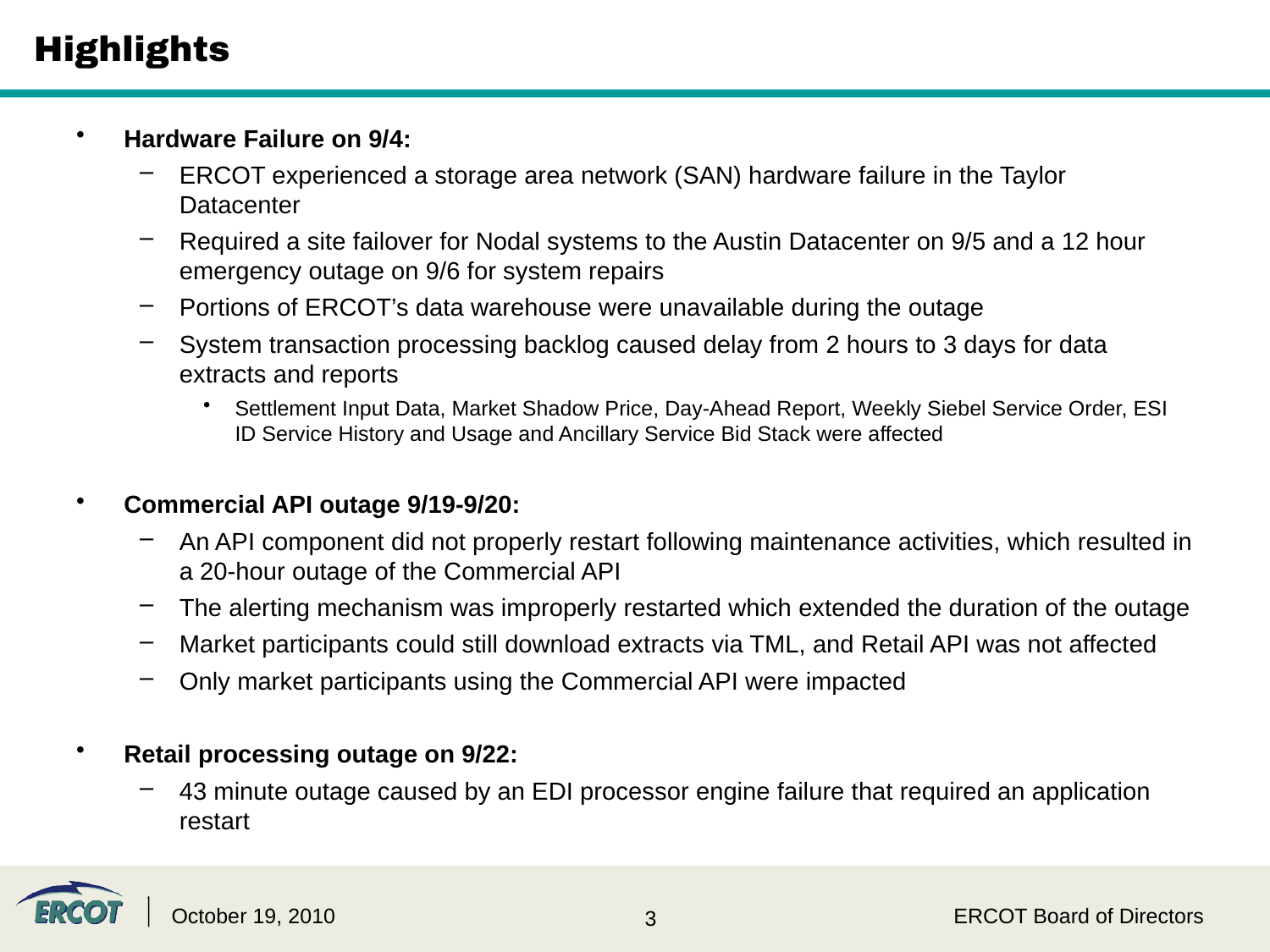

# Highlights
Hardware Failure on 9/4:
ERCOT experienced a storage area network (SAN) hardware failure in the Taylor Datacenter
Required a site failover for Nodal systems to the Austin Datacenter on 9/5 and a 12 hour emergency outage on 9/6 for system repairs
Portions of ERCOT’s data warehouse were unavailable during the outage
System transaction processing backlog caused delay from 2 hours to 3 days for data extracts and reports
Settlement Input Data, Market Shadow Price, Day-Ahead Report, Weekly Siebel Service Order, ESI ID Service History and Usage and Ancillary Service Bid Stack were affected

Commercial API outage 9/19-9/20:
An API component did not properly restart following maintenance activities, which resulted in a 20-hour outage of the Commercial API
The alerting mechanism was improperly restarted which extended the duration of the outage
Market participants could still download extracts via TML, and Retail API was not affected
Only market participants using the Commercial API were impacted

Retail processing outage on 9/22:
43 minute outage caused by an EDI processor engine failure that required an application restart

October 19, 2010
ERCOT Board of Directors